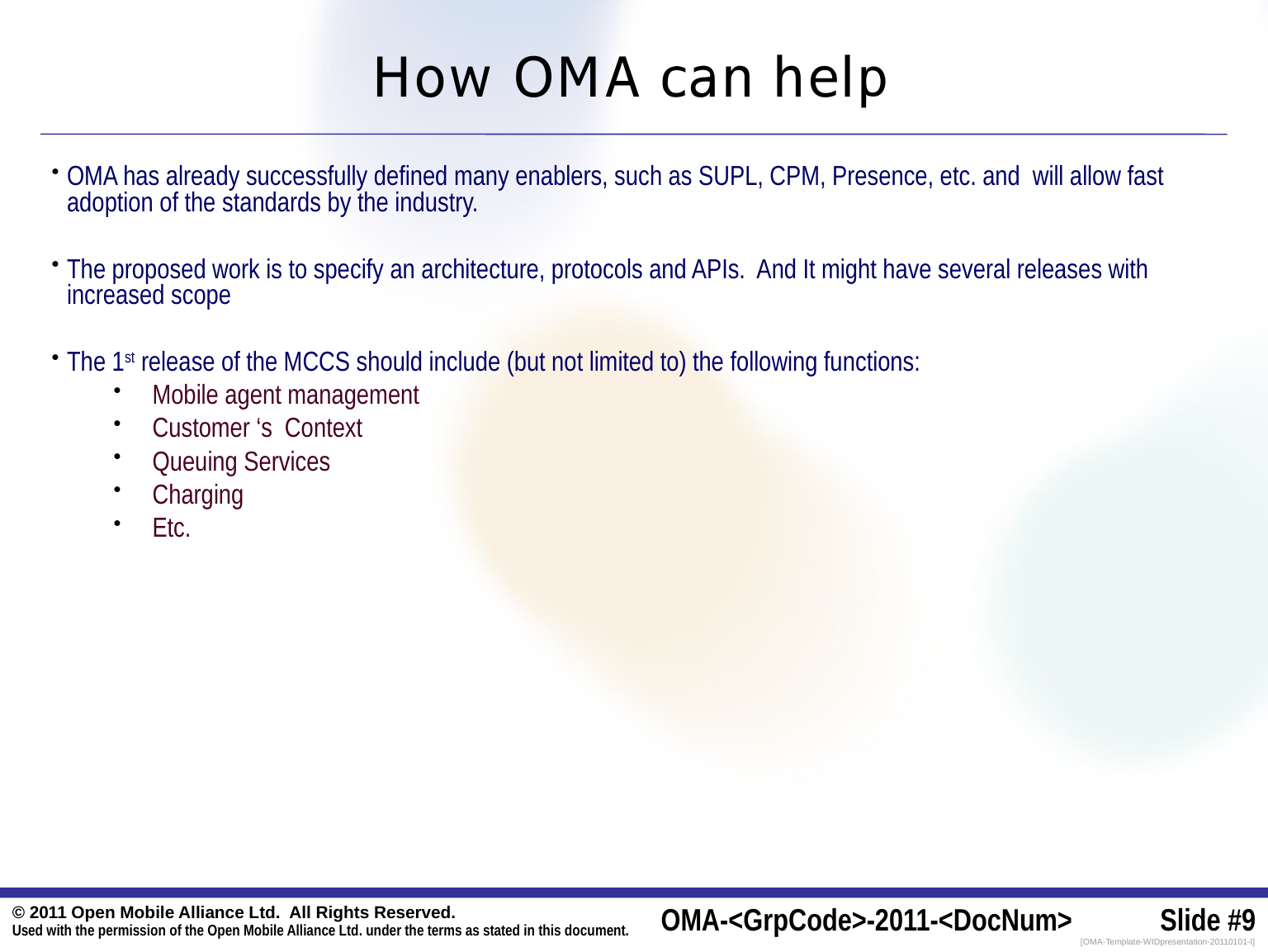

# How OMA can help
OMA has already successfully defined many enablers, such as SUPL, CPM, Presence, etc. and  will allow fast adoption of the standards by the industry.

The proposed work is to specify an architecture, protocols and APIs.  And It might have several releases with increased scope

The 1st release of the MCCS should include (but not limited to) the following functions:
Mobile agent management
Customer ‘s  Context
Queuing Services
Charging
Etc.